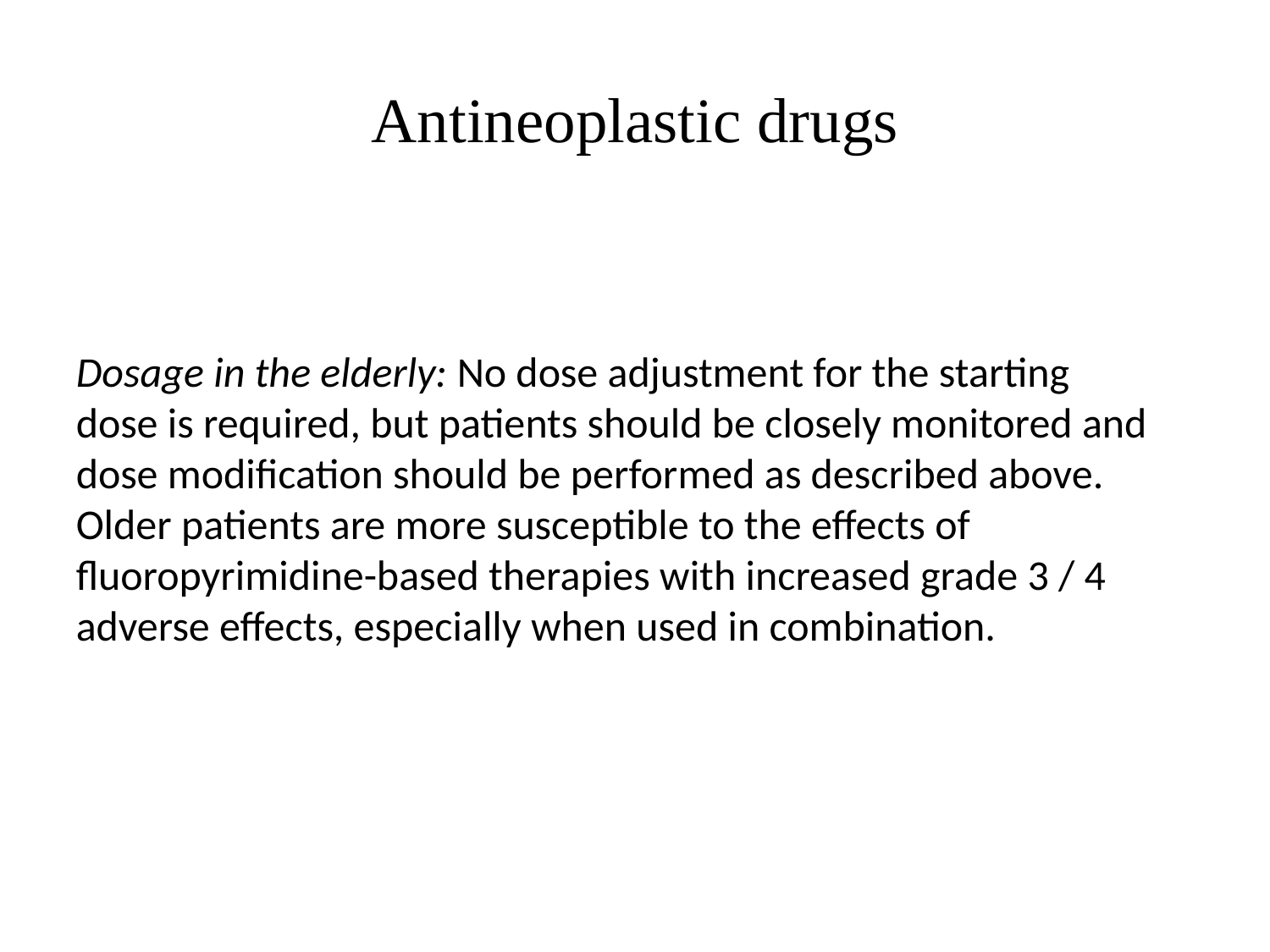

# Antineoplastic drugs

Dosage in the elderly: No dose adjustment for the starting dose is required, but patients should be closely monitored and dose modification should be performed as described above. Older patients are more susceptible to the effects of fluoropyrimidine-based therapies with increased grade 3 / 4 adverse effects, especially when used in combination.